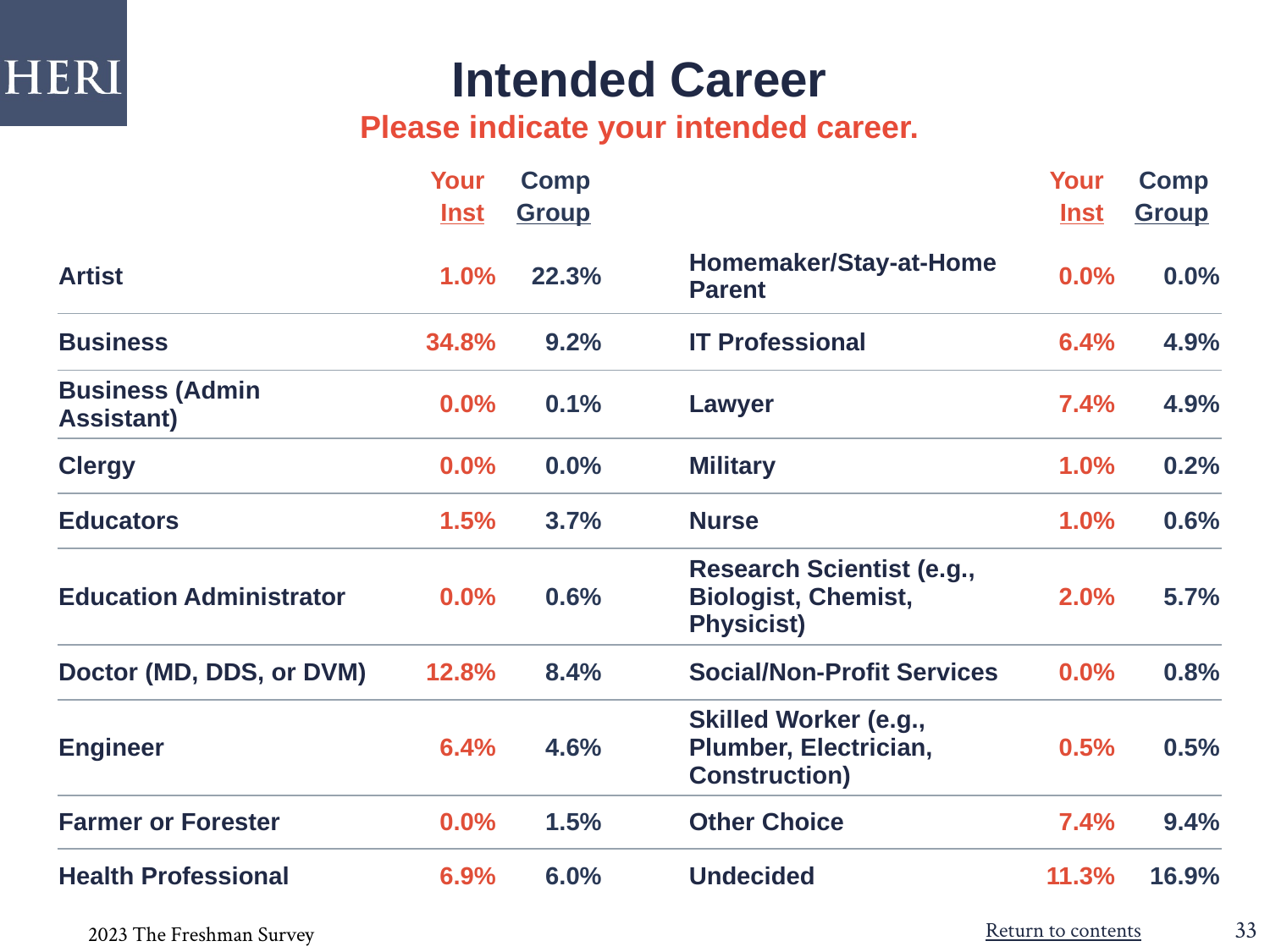

Intended Career
Please indicate your intended career.
|  | Your  Inst | Comp Group |  |  | Your Inst | Comp Group |
| --- | --- | --- | --- | --- | --- | --- |
| Artist | 1.0% | 22.3% |  | Homemaker/Stay-at-Home Parent | 0.0% | 0.0% |
| Business | 34.8% | 9.2% |  | IT Professional | 6.4% | 4.9% |
| Business (Admin Assistant) | 0.0% | 0.1% |  | Lawyer | 7.4% | 4.9% |
| Clergy | 0.0% | 0.0% |  | Military | 1.0% | 0.2% |
| Educators | 1.5% | 3.7% |  | Nurse | 1.0% | 0.6% |
| Education Administrator | 0.0% | 0.6% |  | Research Scientist (e.g., Biologist, Chemist, Physicist) | 2.0% | 5.7% |
| Doctor (MD, DDS, or DVM) | 12.8% | 8.4% |  | Social/Non-Profit Services | 0.0% | 0.8% |
| Engineer | 6.4% | 4.6% |  | Skilled Worker (e.g., Plumber, Electrician, Construction) | 0.5% | 0.5% |
| Farmer or Forester | 0.0% | 1.5% |  | Other Choice | 7.4% | 9.4% |
| Health Professional | 6.9% | 6.0% |  | Undecided | 11.3% | 16.9% |
|  |  |  |  |  |  |  |
2023 The Freshman Survey
Return to contents
33